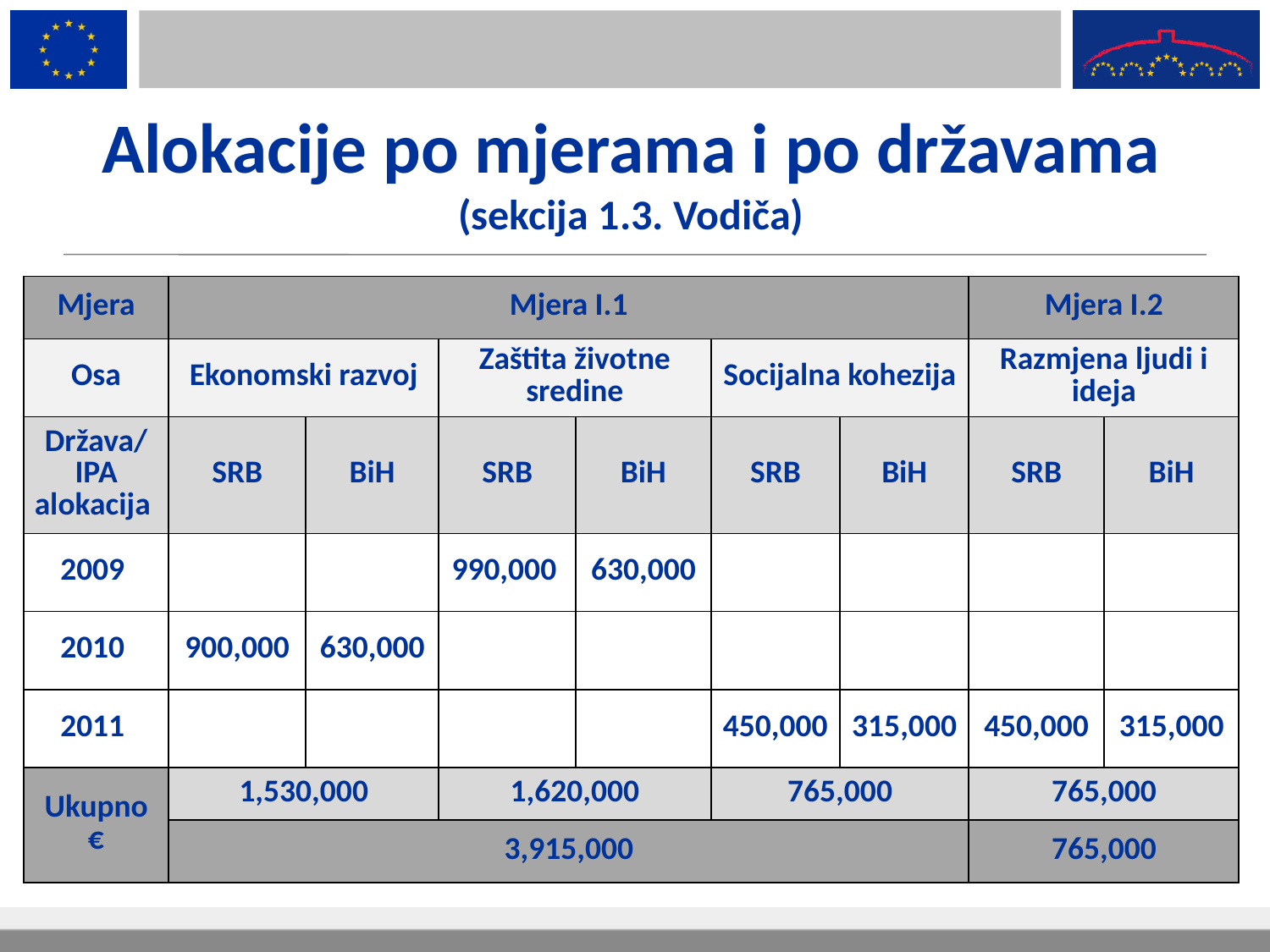

# Alokacije po mjerama i po državama (sekcija 1.3. Vodiča)
| Mjera | Mjera I.1 |  |  |  |  |  | Mjera I.2 |  |
| --- | --- | --- | --- | --- | --- | --- | --- | --- |
| Osa | Ekonomski razvoj |  | Zaštita životne sredine |  | Socijalna kohezija |  | Razmjena ljudi i ideja |  |
| Država/ IPA alokacija | SRB | BiH | SRB | BiH | SRB | BiH | SRB | BiH |
| 2009 |  |  | 990,000 | 630,000 |  |  |  |  |
| 2010 | 900,000 | 630,000 |  |  |  |  |  |  |
| 2011 |  |  |  |  | 450,000 | 315,000 | 450,000 | 315,000 |
| Ukupno € | 1,530,000 |  | 1,620,000 |  | 765,000 |  | 765,000 |  |
|  | 3,915,000 |  |  |  |  |  | 765,000 |  |